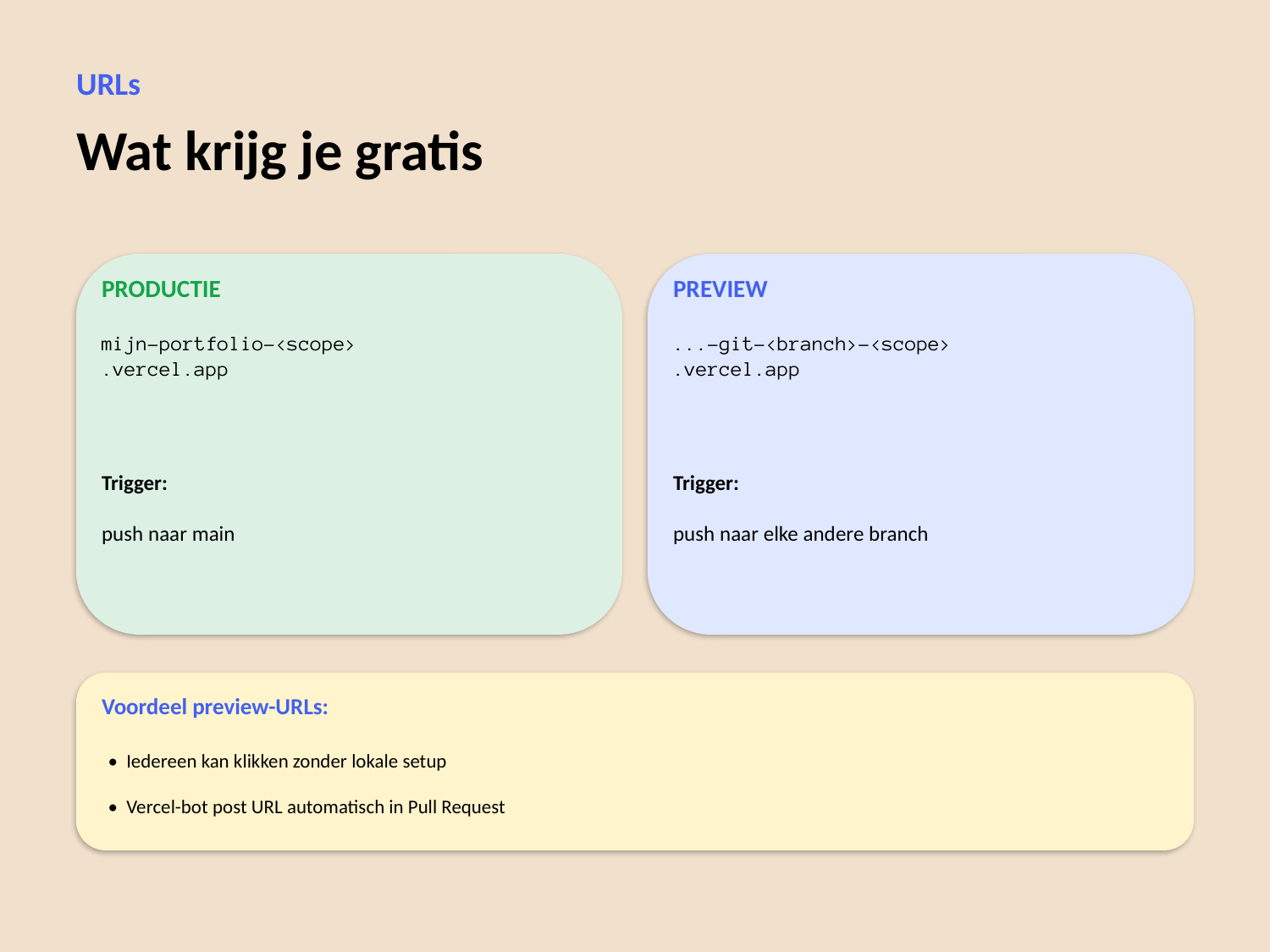

URLs
Wat krijg je gratis

PRODUCTIE
PREVIEW
mijn-portfolio-<scope>
.vercel.app
...-git-<branch>-<scope>
.vercel.app
Trigger:
Trigger:
push naar main
push naar elke andere branch

Voordeel preview-URLs:
•  Iedereen kan klikken zonder lokale setup
•  Vercel-bot post URL automatisch in Pull Request